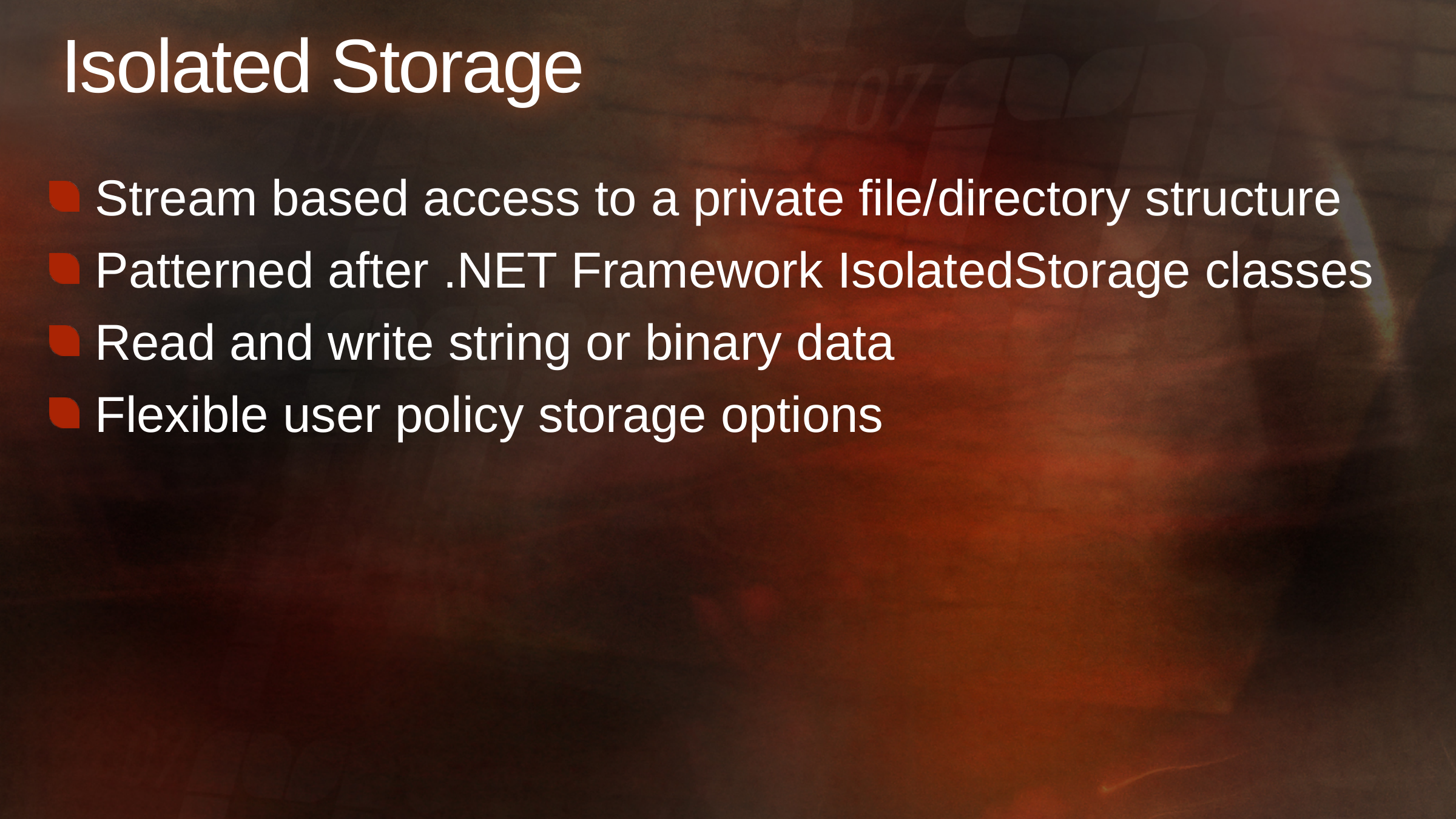

# Isolated Storage
Stream based access to a private file/directory structure
Patterned after .NET Framework IsolatedStorage classes
Read and write string or binary data
Flexible user policy storage options